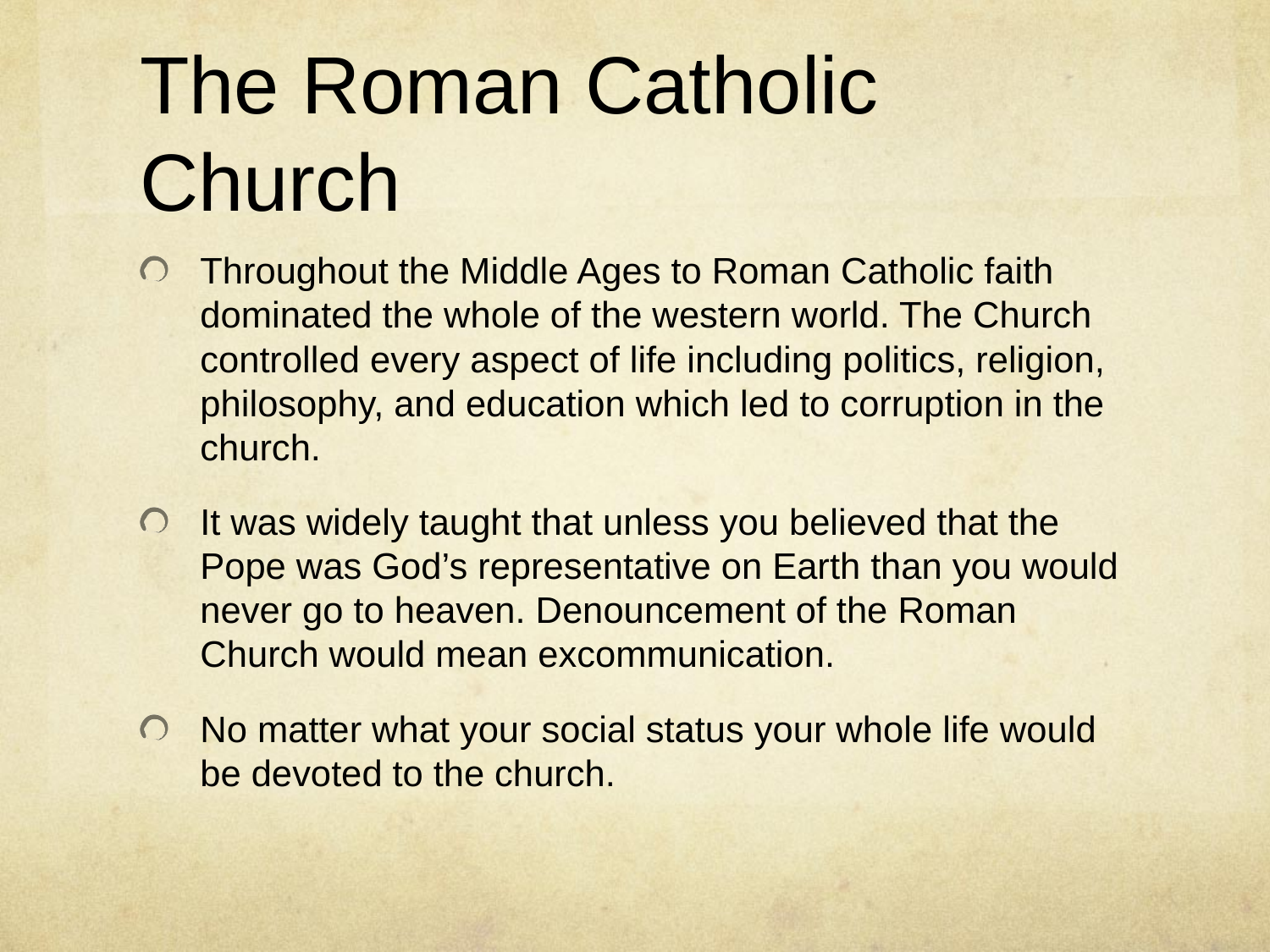

# The Roman Catholic Church
Throughout the Middle Ages to Roman Catholic faith dominated the whole of the western world. The Church controlled every aspect of life including politics, religion, philosophy, and education which led to corruption in the church.
It was widely taught that unless you believed that the Pope was God’s representative on Earth than you would never go to heaven. Denouncement of the Roman Church would mean excommunication.
No matter what your social status your whole life would be devoted to the church.